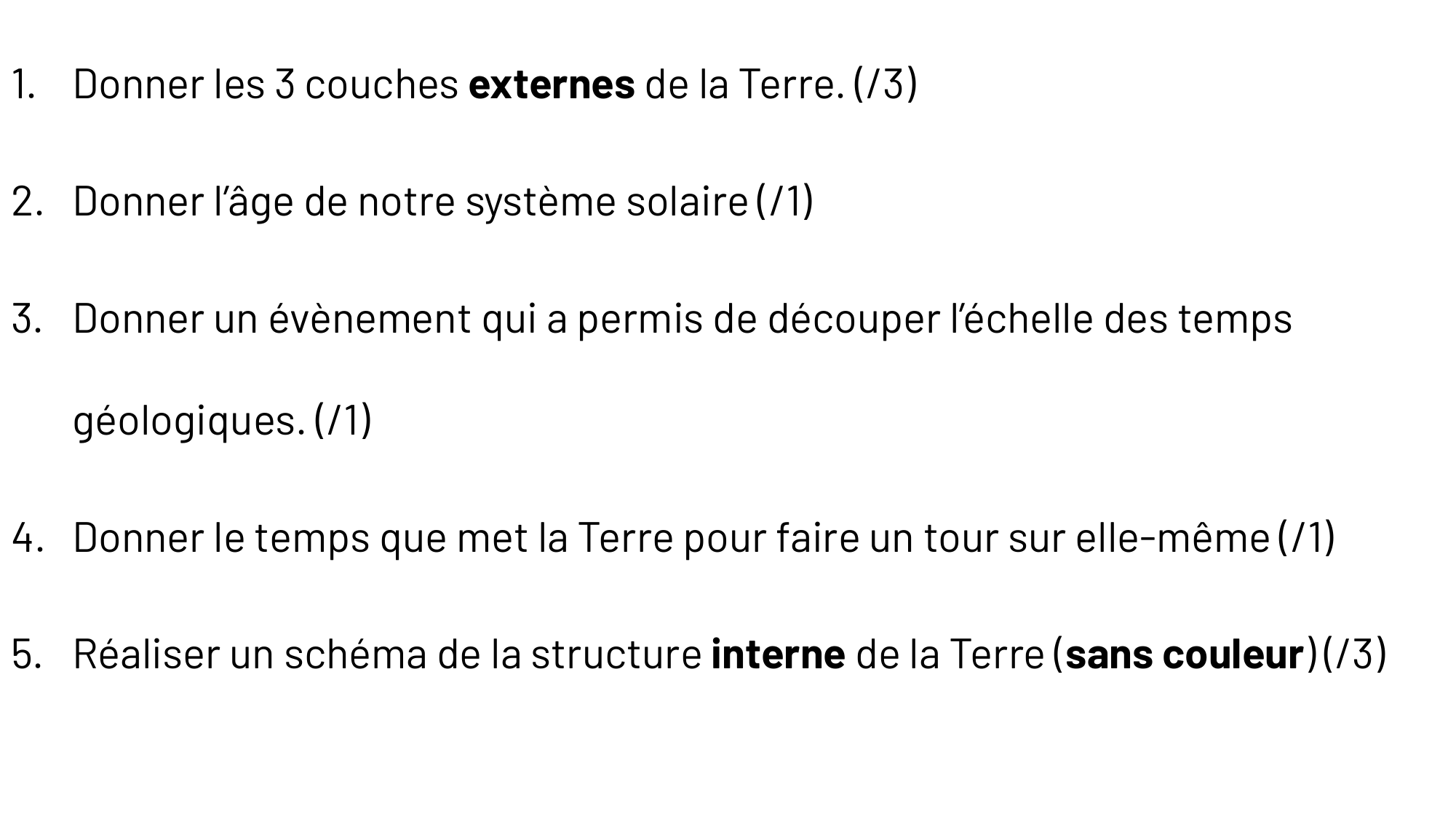

Donner les 3 couches externes de la Terre. (/3)
Donner l’âge de notre système solaire (/1)
Donner un évènement qui a permis de découper l’échelle des temps géologiques. (/1)
Donner le temps que met la Terre pour faire un tour sur elle-même (/1)
Réaliser un schéma de la structure interne de la Terre (sans couleur) (/3)